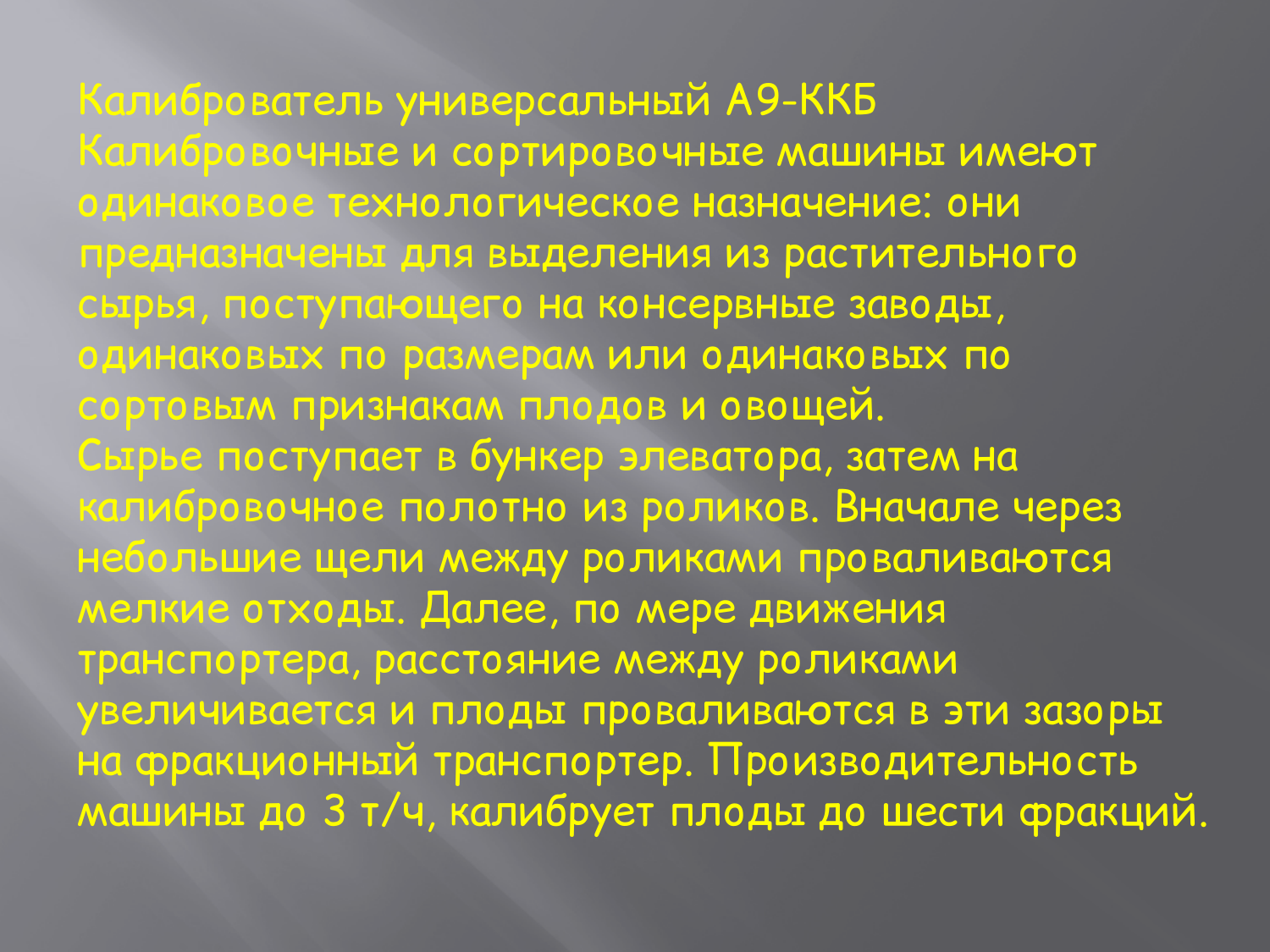

Калиброватель универсальный А9-ККБ Калибровочные и сортировочные машины имеют одинаковое технологическое назначение: они предназначены для выделения из растительного сырья, поступающего на консервные заводы, одинаковых по размерам или одинаковых по сортовым признакам плодов и овощей.
Сырье поступает в бункер элеватора, затем на калибровочное полотно из роликов. Вначале через небольшие щели между роликами проваливаются мелкие отходы. Далее, по мере движения транспортера, расстояние между роликами увеличивается и плоды проваливаются в эти зазоры на фракционный транспортер. Производительность машины до 3 т/ч, калибрует плоды до шести фракций.